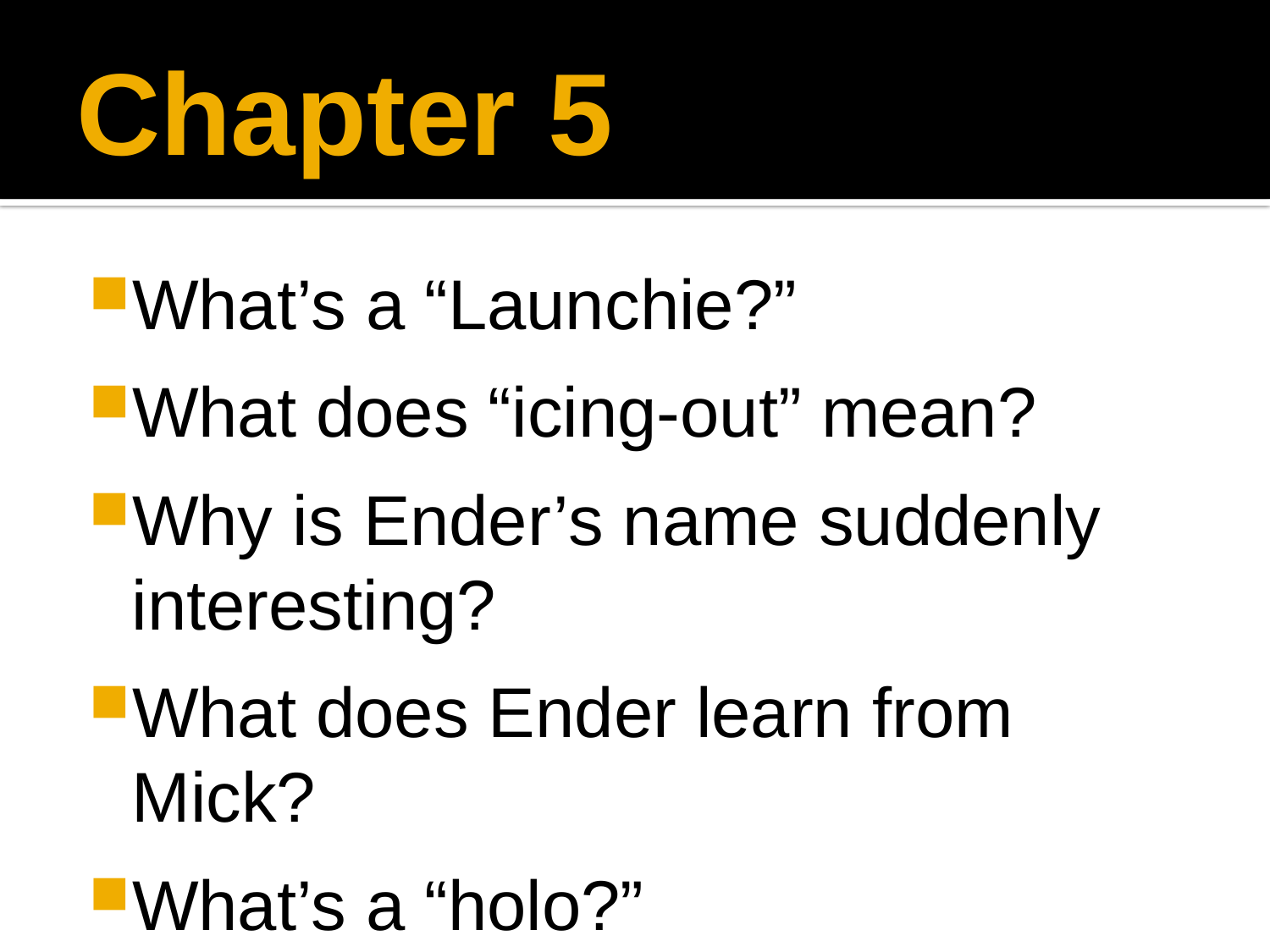

# Chapter 5
What’s a “Launchie?”

What does “icing-out” mean?

Why is Ender’s name suddenly interesting?

What does Ender learn from Mick?

What’s a “holo?”